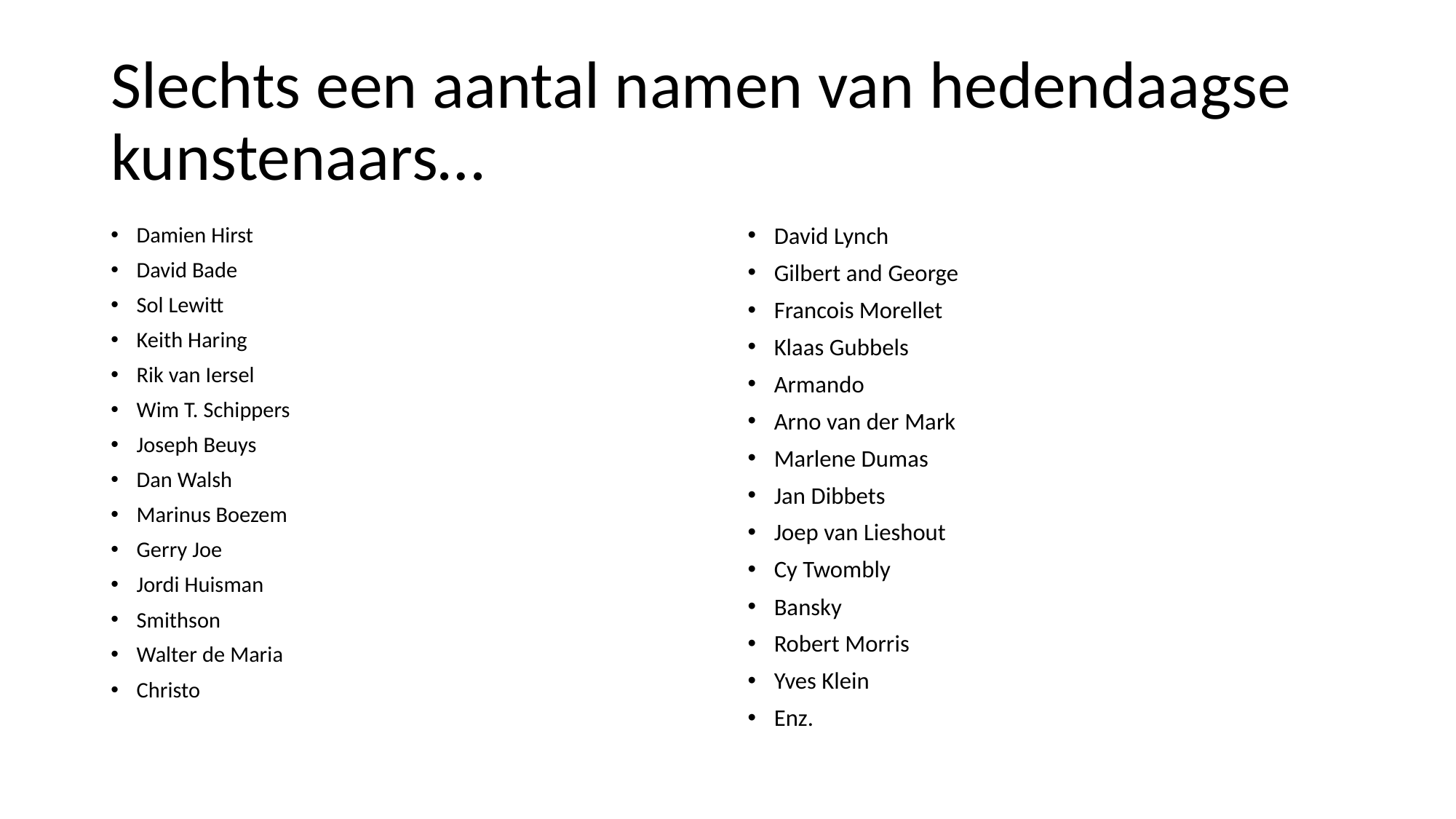

# Slechts een aantal namen van hedendaagse kunstenaars…
Damien Hirst
David Bade
Sol Lewitt
Keith Haring
Rik van Iersel
Wim T. Schippers
Joseph Beuys
Dan Walsh
Marinus Boezem
Gerry Joe
Jordi Huisman
Smithson
Walter de Maria
Christo

David Lynch
Gilbert and George
Francois Morellet
Klaas Gubbels
Armando
Arno van der Mark
Marlene Dumas
Jan Dibbets
Joep van Lieshout
Cy Twombly
Bansky
Robert Morris
Yves Klein
Enz.